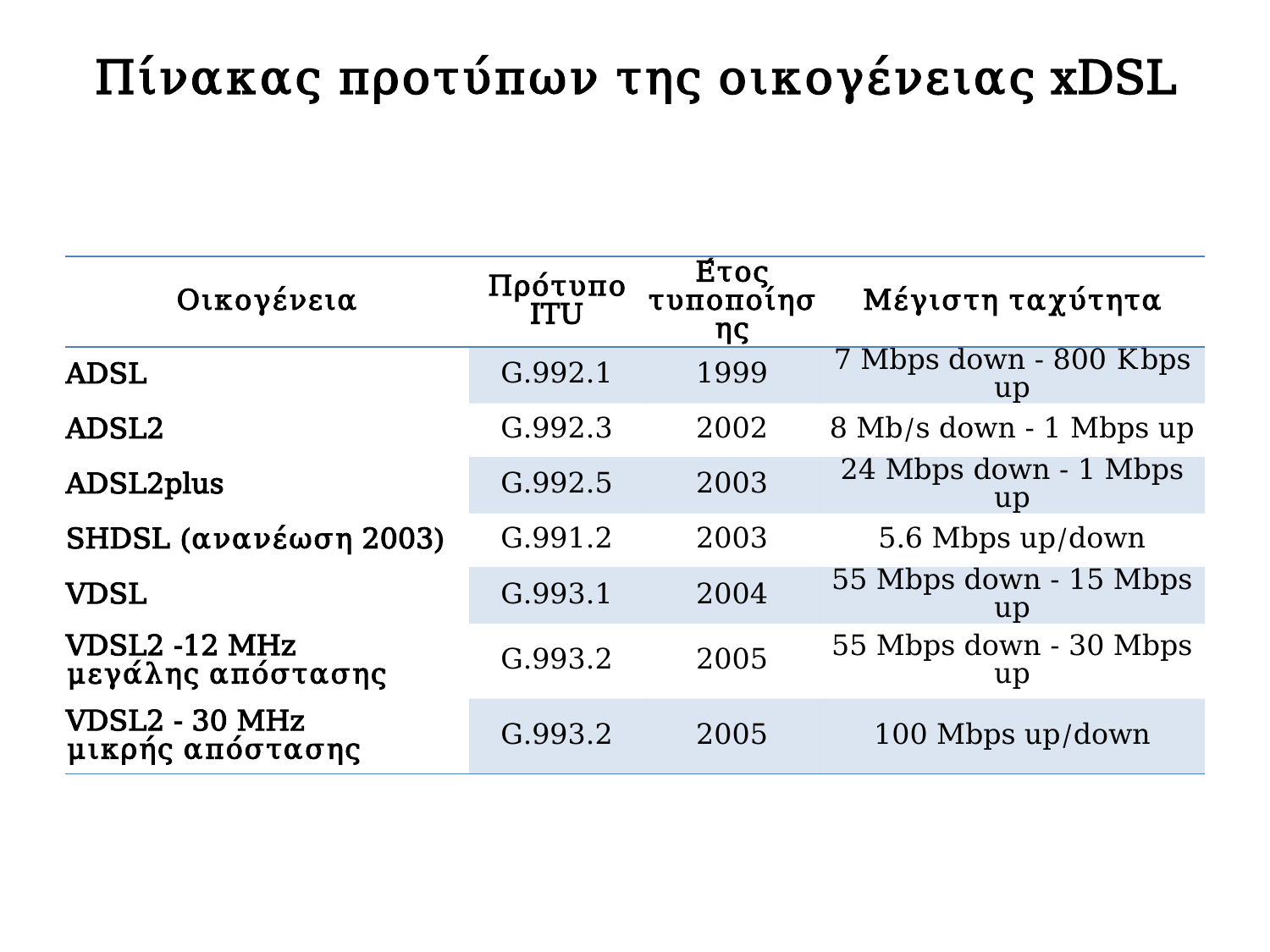

# Πίνακας προτύπων της οικογένειας xDSL
| Οικογένεια | Πρότυπο ITU | Έτος τυποποίησης | Μέγιστη ταχύτητα |
| --- | --- | --- | --- |
| ADSL | G.992.1 | 1999 | 7 Mbps down - 800 Κbps up |
| ADSL2 | G.992.3 | 2002 | 8 Mb/s down - 1 Mbps up |
| ADSL2plus | G.992.5 | 2003 | 24 Mbps down - 1 Mbps up |
| SHDSL (ανανέωση 2003) | G.991.2 | 2003 | 5.6 Mbps up/down |
| VDSL | G.993.1 | 2004 | 55 Mbps down - 15 Mbps up |
| VDSL2 -12 MHz μεγάλης απόστασης | G.993.2 | 2005 | 55 Mbps down - 30 Mbps up |
| VDSL2 - 30 MHz μικρής απόστασης | G.993.2 | 2005 | 100 Mbps up/down |